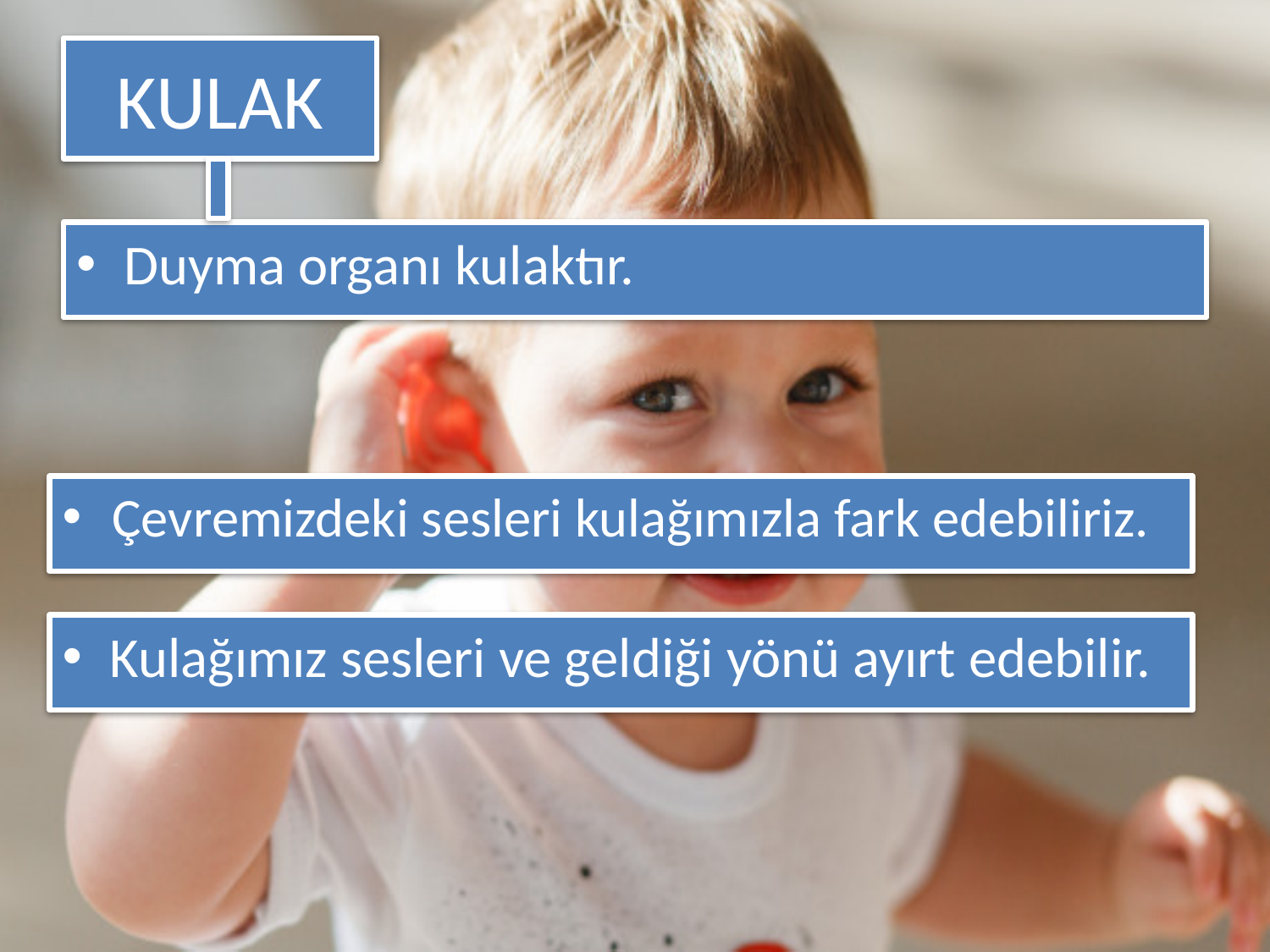

# KULAK

Duyma organı kulaktır.
Çevremizdeki sesleri kulağımızla fark edebiliriz.
Kulağımız sesleri ve geldiği yönü ayırt edebilir.